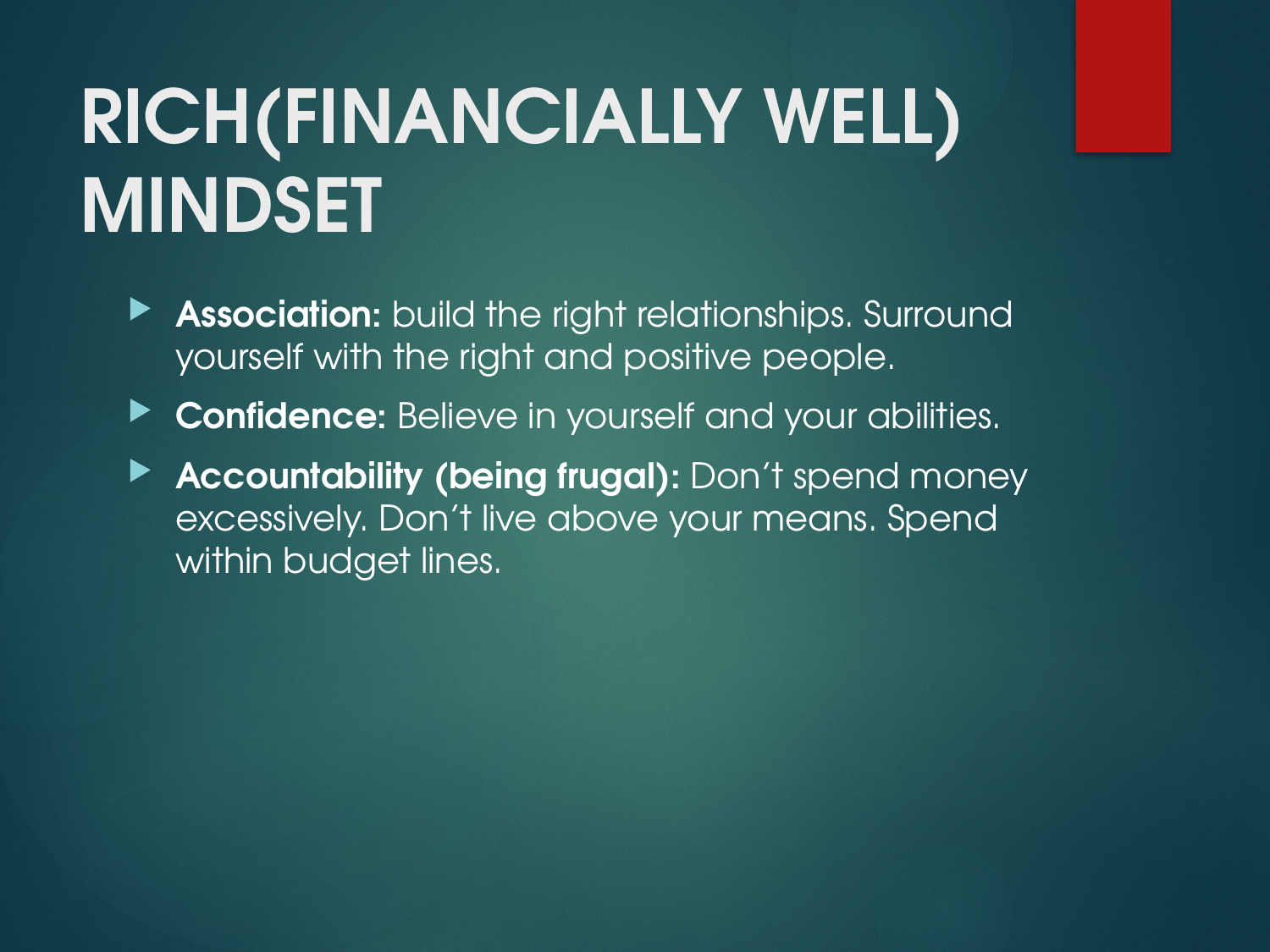

# RICH(FINANCIALLY WELL) MINDSET
Association: build the right relationships. Surround yourself with the right and positive people.
Confidence: Believe in yourself and your abilities.
Accountability (being frugal): Don’t spend money excessively. Don’t live above your means. Spend within budget lines.